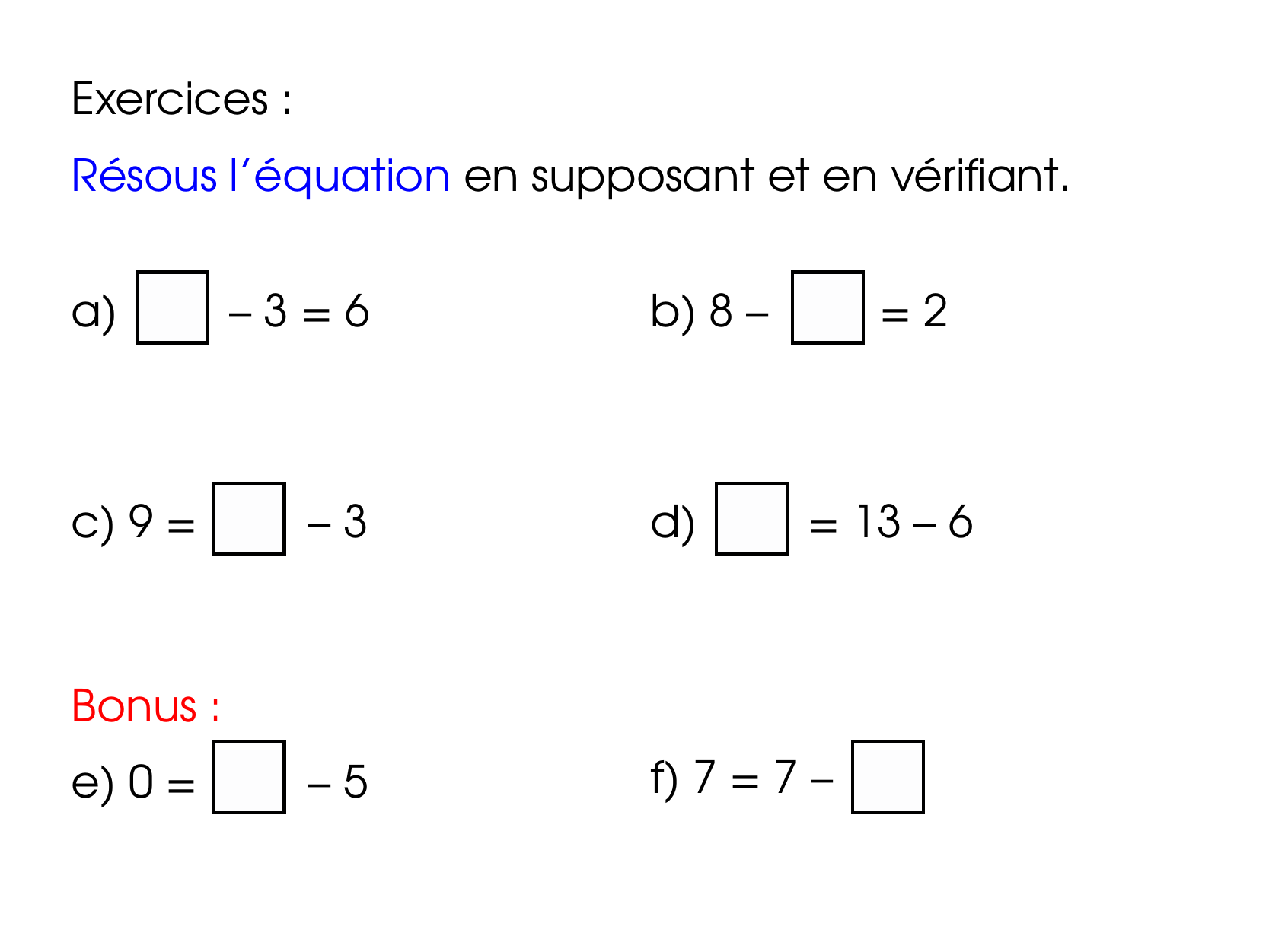

Exercices :
Résous l’équation en supposant et en vérifiant.
a)         – 3 = 6

b) 8 –         = 2

c) 9 =         – 3

d)         = 13 – 6

Bonus :
e) 0 =         – 5

f) 7 = 7 –